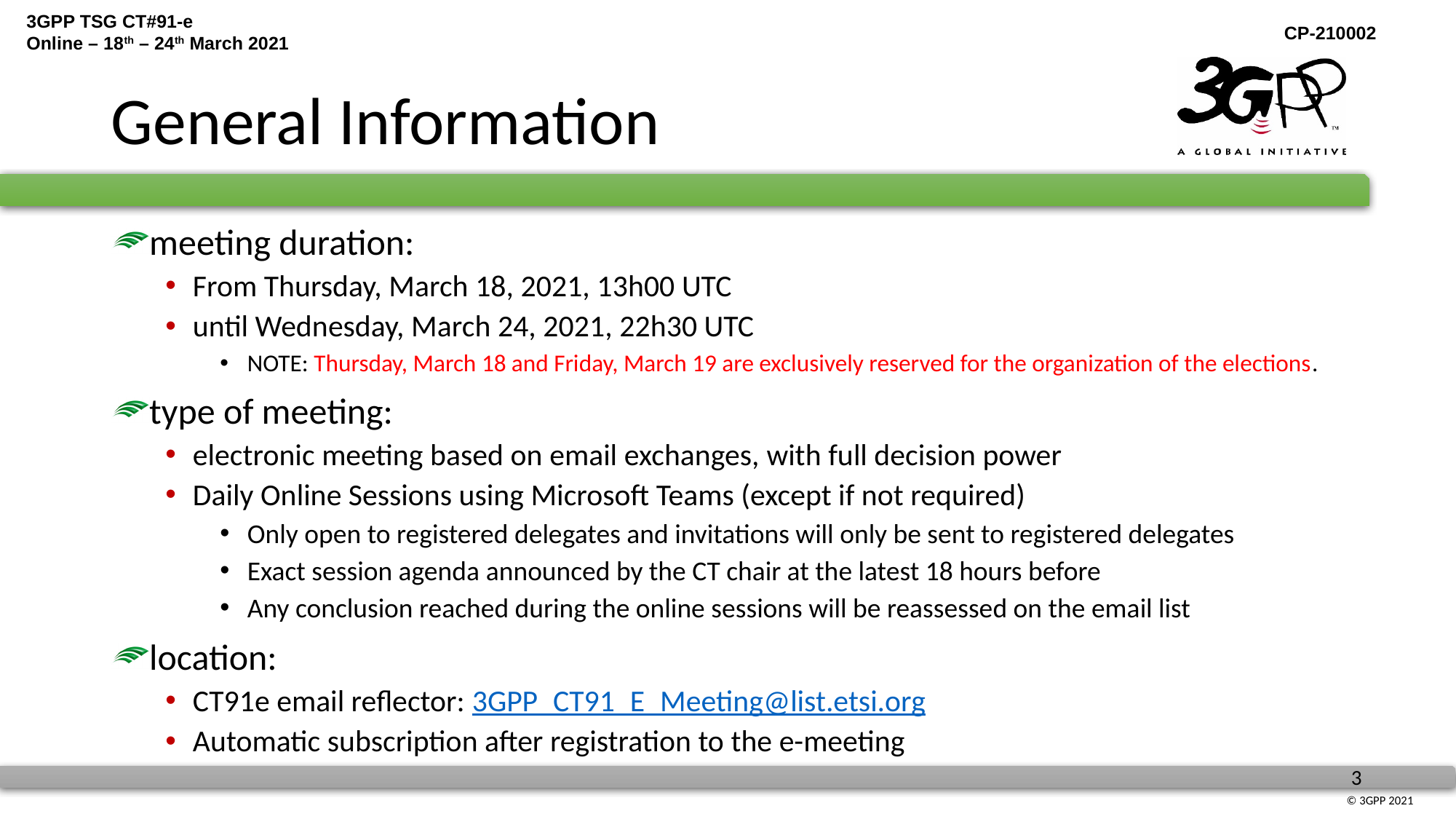

# General Information
meeting duration:
From Thursday, March 18, 2021, 13h00 UTC
until Wednesday, March 24, 2021, 22h30 UTC
NOTE: Thursday, March 18 and Friday, March 19 are exclusively reserved for the organization of the elections.
type of meeting:
electronic meeting based on email exchanges, with full decision power
Daily Online Sessions using Microsoft Teams (except if not required)
Only open to registered delegates and invitations will only be sent to registered delegates
Exact session agenda announced by the CT chair at the latest 18 hours before
Any conclusion reached during the online sessions will be reassessed on the email list
location:
CT91e email reflector: 3GPP_CT91_E_Meeting@list.etsi.org
Automatic subscription after registration to the e-meeting